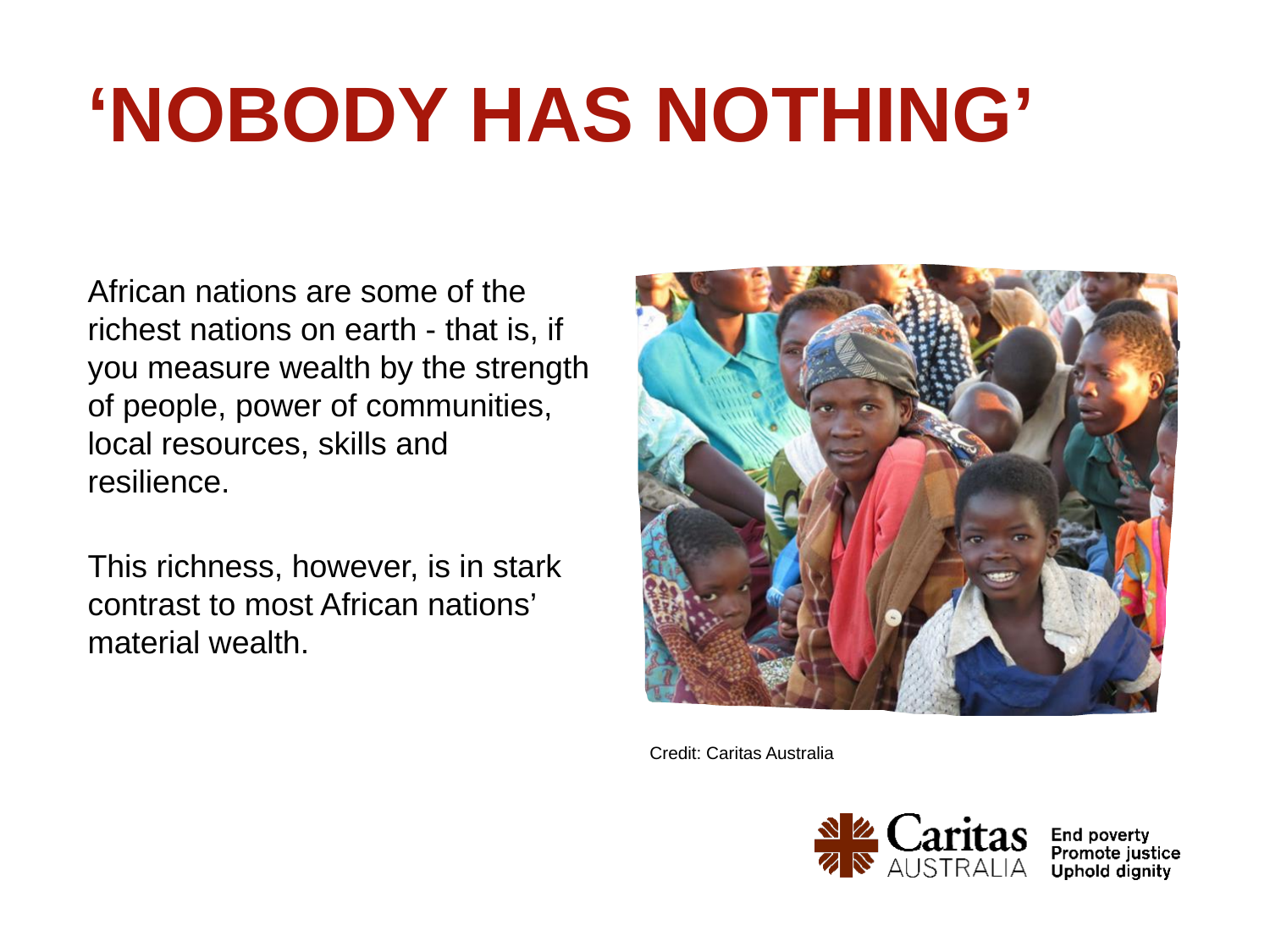

# ‘NOBODY HAS NOTHING’
African nations are some of the richest nations on earth - that is, if you measure wealth by the strength of people, power of communities, local resources, skills and resilience.

This richness, however, is in stark contrast to most African nations’ material wealth.

Credit: Caritas Australia